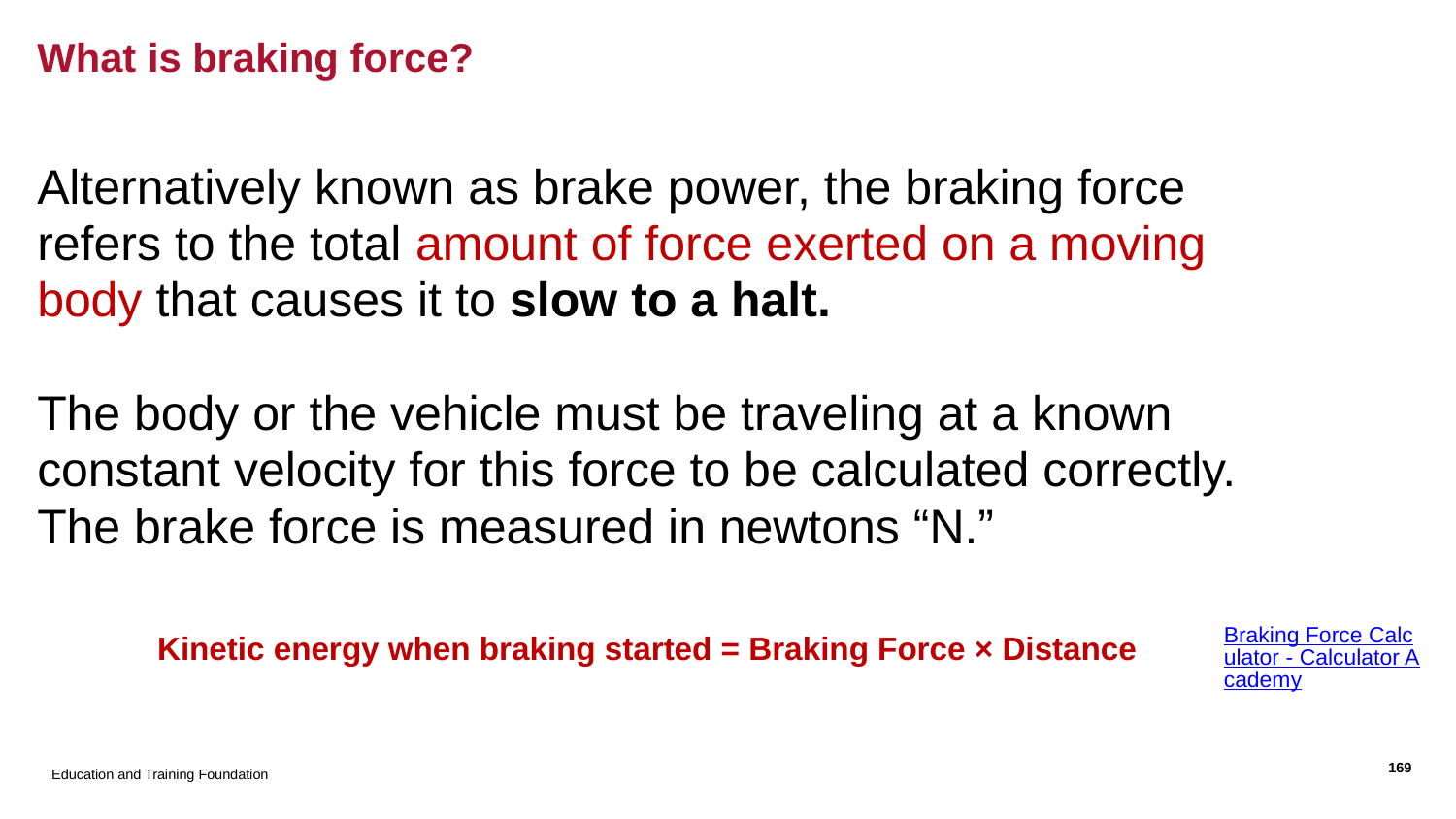

# What is braking force?
Alternatively known as brake power, the braking force refers to the total amount of force exerted on a moving body that causes it to slow to a halt.

The body or the vehicle must be traveling at a known constant velocity for this force to be calculated correctly. The brake force is measured in newtons “N.”

Kinetic energy when braking started = Braking Force × Distance
Braking Force Calculator - Calculator Academy
Education and Training Foundation
169